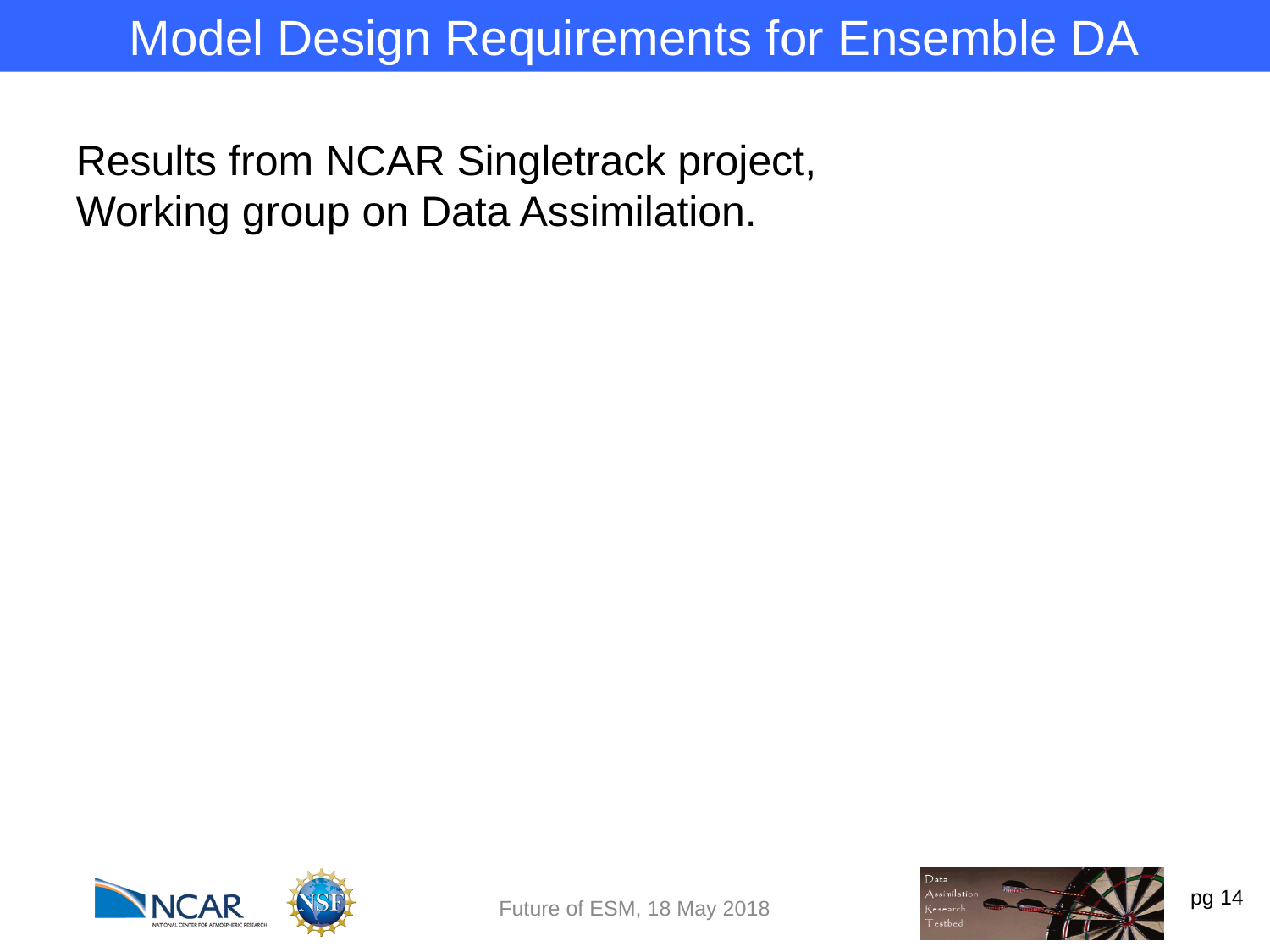

Model Design Requirements for Ensemble DA
Results from NCAR Singletrack project,
Working group on Data Assimilation.
Future of ESM, 18 May 2018